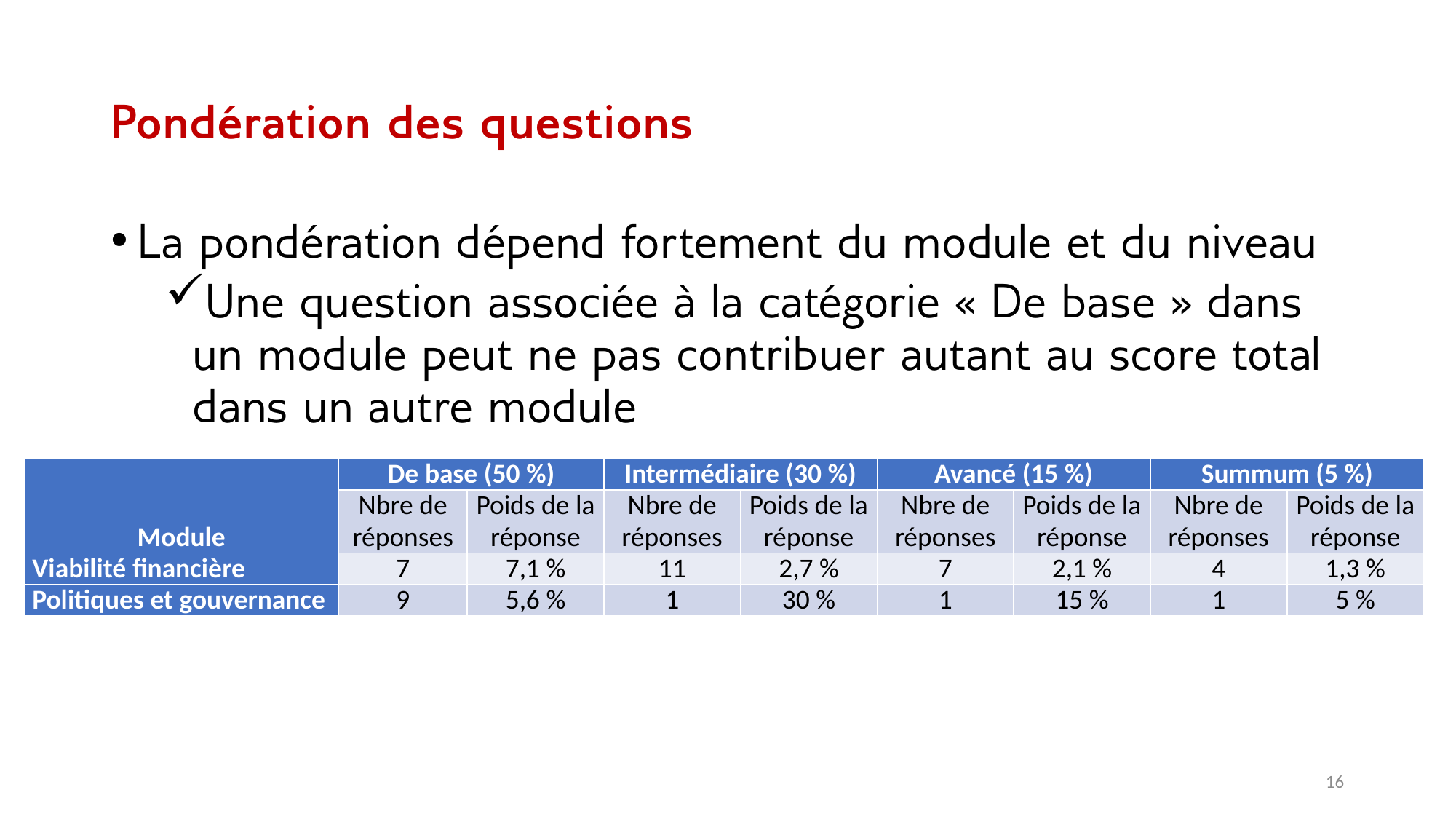

# Pondération des questions
La pondération dépend fortement du module et du niveau
Une question associée à la catégorie « De base » dans un module peut ne pas contribuer autant au score total dans un autre module

| Module | De base (50 %) |  | Intermédiaire (30 %) |  | Avancé (15 %) |  | Summum (5 %) |  |
| --- | --- | --- | --- | --- | --- | --- | --- | --- |
|  | Nbre de réponses | Poids de la réponse | Nbre de réponses | Poids de la réponse | Nbre de réponses | Poids de la réponse | Nbre de réponses | Poids de la réponse |
| Viabilité financière | 7 | 7,1 % | 11 | 2,7 % | 7 | 2,1 % | 4 | 1,3 % |
| Politiques et gouvernance | 9 | 5,6 % | 1 | 30 % | 1 | 15 % | 1 | 5 % |
16